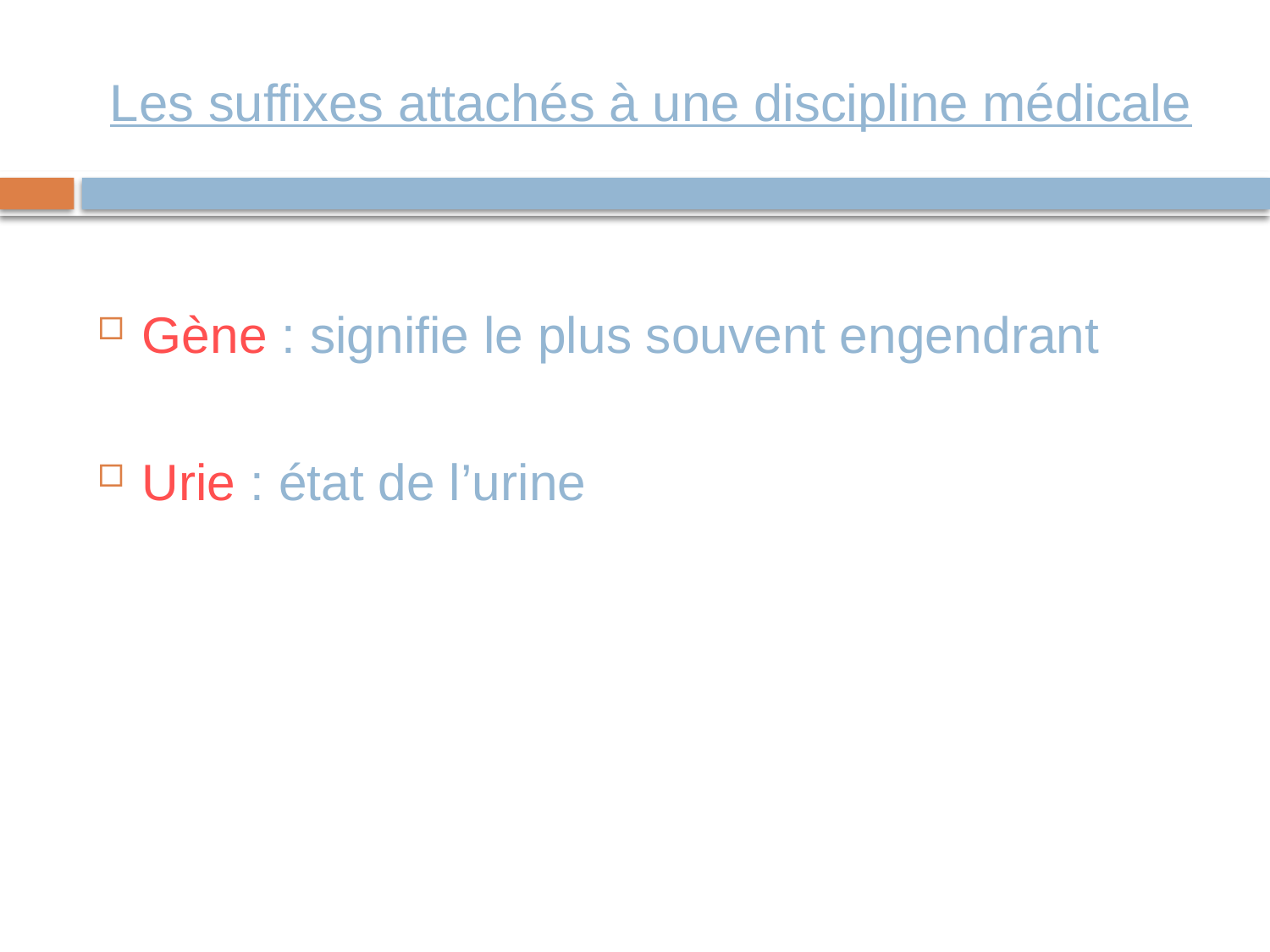

# Les suffixes attachés à une discipline médicale

Gène : signifie le plus souvent engendrant

Urie : état de l’urine